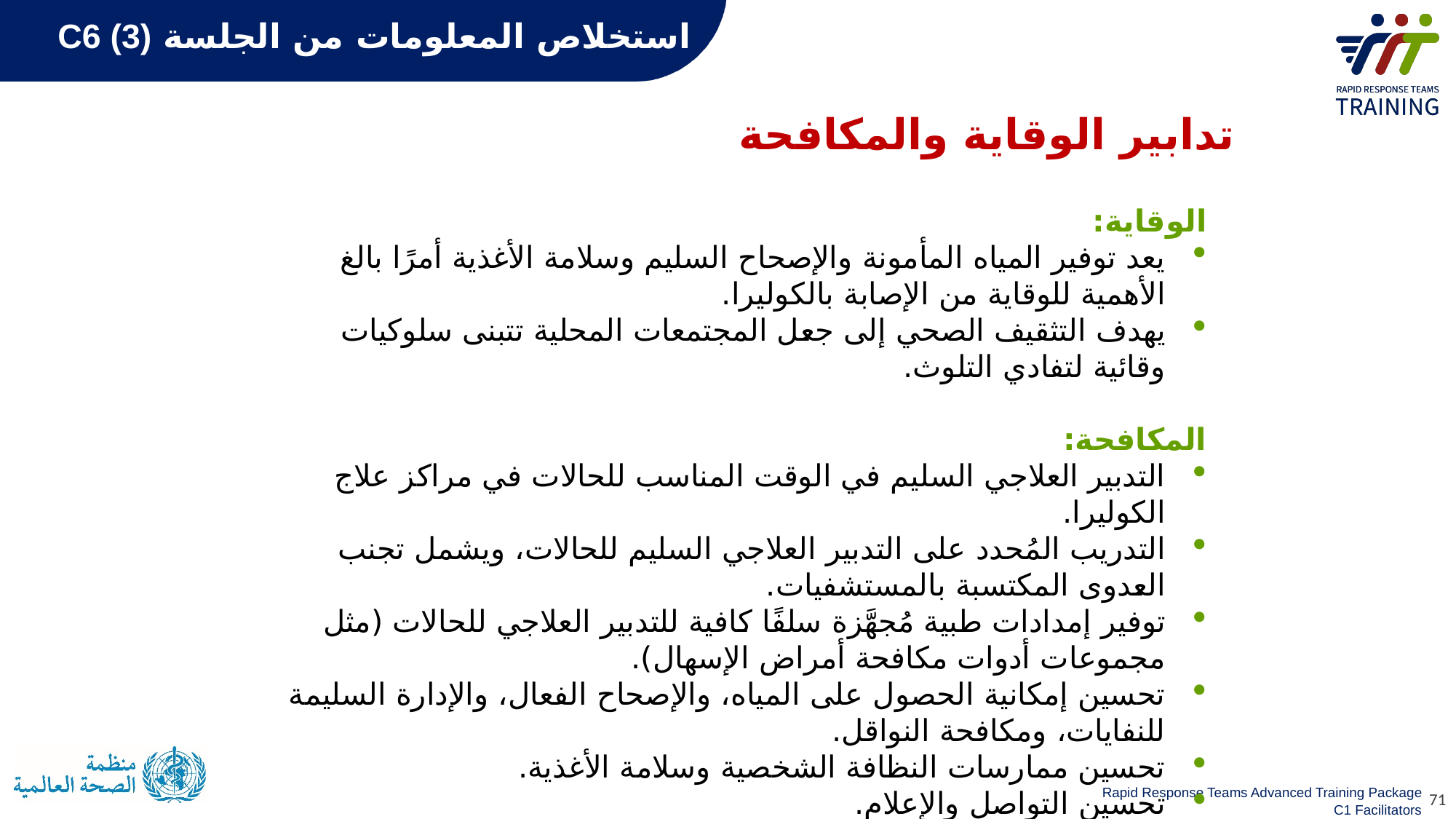

استخلاص المعلومات من الجلسة C6 (3)
تدابير الوقاية والمكافحة
الوقاية:
يعد توفير المياه المأمونة والإصحاح السليم وسلامة الأغذية أمرًا بالغ الأهمية للوقاية من الإصابة بالكوليرا.
يهدف التثقيف الصحي إلى جعل المجتمعات المحلية تتبنى سلوكيات وقائية لتفادي التلوث.

المكافحة:
التدبير العلاجي السليم في الوقت المناسب للحالات في مراكز علاج الكوليرا.
التدريب المُحدد على التدبير العلاجي السليم للحالات، ويشمل تجنب العدوى المكتسبة بالمستشفيات.
توفير إمدادات طبية مُجهَّزة سلفًا كافية للتدبير العلاجي للحالات (مثل مجموعات أدوات مكافحة أمراض الإسهال).
تحسين إمكانية الحصول على المياه، والإصحاح الفعال، والإدارة السليمة للنفايات، ومكافحة النواقل.
تحسين ممارسات النظافة الشخصية وسلامة الأغذية.
تحسين التواصل والإعلام.